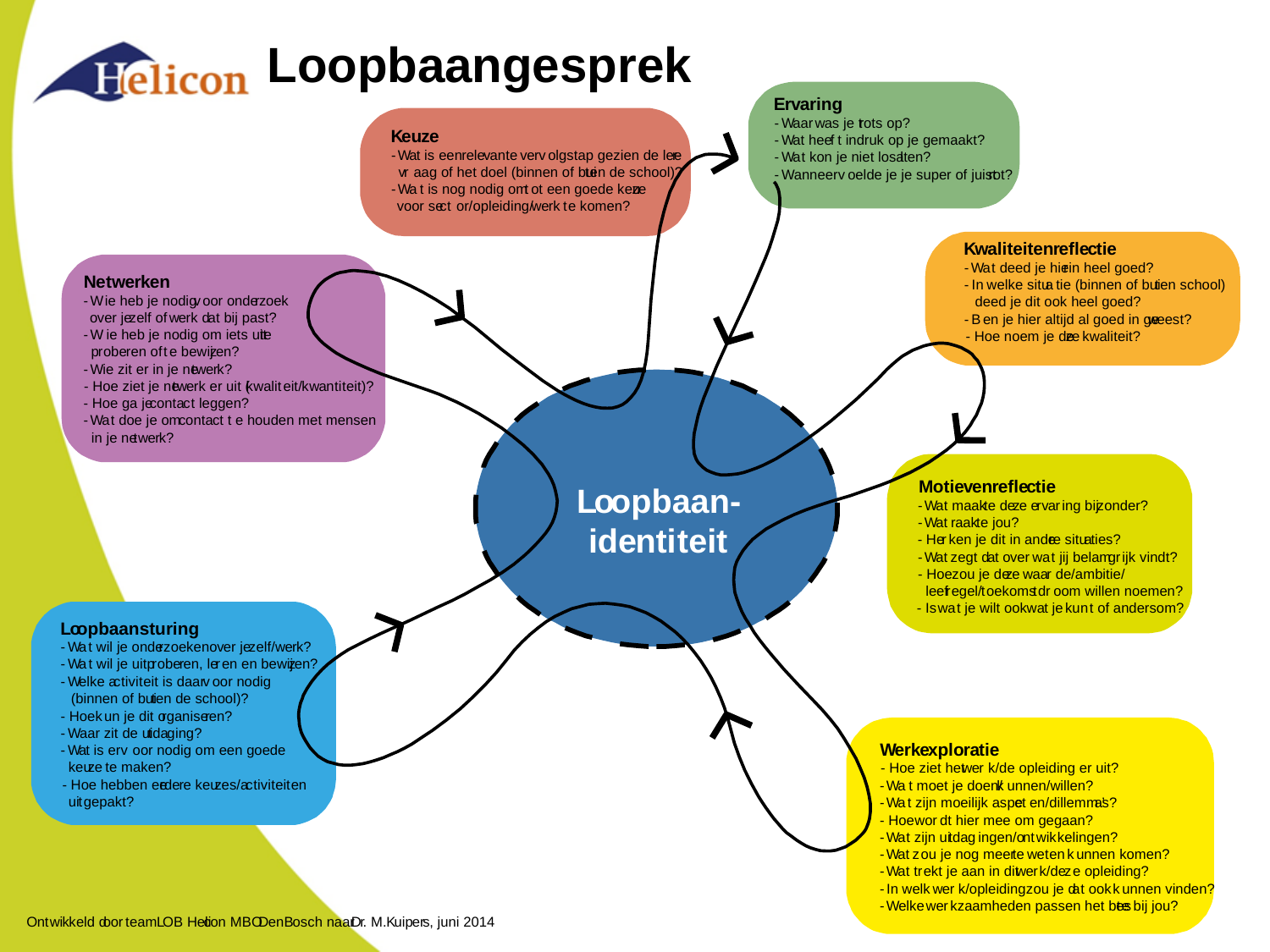

Loopbaangesprek

E
r
v
aring
-
W
aar
w
as je t
r
ots op?
-
W
a
t hee
f
t indruk op je gemaakt?
-
W
a
t kon je niet los l
a
t
en?
-
W
anneer
v
oelde je je super of juist
r
ot?

K
eu
z
e
-
W
a
t is een
r
ele
v
a
n
t
e
v
e
r
v
olgstap gezien de lee
r
-
  v
r
aag of het doel (binnen of bui
t
en de school)?
-
W
a
t is nog nodig om
t
ot een goede keu
z
e
v
oor se
c
t
or/opleiding/
w
e
r
k
t
e komen?

K
w
ali
t
ei
t
en
r
efle
c
tie
-
W
a
t deed je hie
r
in heel goed?
-
I
n
w
elke situ
a
tie (binnen of bui
t
en school)
  deed je dit ook heel goed?
-
B
en je hier altijd al goed in ge
w
eest?
- Hoe noem je de
z
e
k
w
ali
t
eit?

N
e
t
w
e
r
k
en
-
W
ie heb je nodig
v
oor onde
r
z
oek
o
v
er je
z
elf of
w
e
r
k d
a
t bij past?
-
W
ie heb je nodig om iets uit
t
e
  p
r
obe
r
en of
t
e bewij
z
en?
-
W
ie zit er in je ne
t
w
e
r
k?
- Hoe ziet je ne
t
w
e
r
k er uit (
k
w
ali
t
eit/
k
w
a
n
ti
t
eit)?
- Hoe ga je
c
o
n
ta
c
t leggen?
-
W
a
t doe je om
c
o
n
ta
c
t
t
e houden met mensen
  in je ne
t
w
e
r
k?

M
oti
e
v
en
r
efle
c
tie
-
W
a
t maak
t
e de
z
e e
r
v
a
r
ing bij
z
onder?
-
W
a
t
r
aak
t
e jou?
- He
r
ken je dit in ande
r
e situ
a
ties?
-
W
a
t
z
egt d
a
t
o
v
er
wa
t jij belam
g
r
ijk vindt?
e
w
aa
r
de/ambitie/
- Hoe
z
ou je de
z
  leef
r
egel/
t
oekoms
t
d
r
oom willen noemen?
- Is
wa
t je wilt ook
wa
t je
k
u
n
t of andersom?
L
o
opbaan-

ide
n
ti
t
eit

L
o
opbaansturing
-
W
a
t wil je onde
r
z
oeken
o
v
er je
z
elf/
w
e
r
k?
-
W
a
t wil je uitp
r
obe
r
en, le
r
en en bewij
z
en?
-
W
elke a
c
tivi
t
eit is daar
v
oor nodig
  (binnen of bui
t
en de school)?
- Hoe
k
un je dit o
r
ganise
r
en?
-
W
aar zit de ui
t
da
g
ing?
-
W
a
t is er
v
oor nodig om een goede
  keu
z
e
t
e maken?
- Hoe hebben ee
r
de
r
e keu
z
es/a
c
tivi
t
ei
t
en
  ui
t
gepakt?

W
e
r
k
e
xplo
r
a
tie
- Hoe ziet het
w
e
r
k/de opleiding er uit?
-
W
a
t moet je doen/
k
unnen/willen?
-
W
a
t zijn moeilijk aspe
c
t
en/dillemm
a
’
s?
- Hoe
w
o
r
dt hier mee om gegaan?
-
W
a
t zijn ui
t
da
g
ingen/o
n
t
wi
k
kelingen?
-
W
a
t
z
ou je nog meer
t
e
w
e
t
en
k
unnen komen?
-
W
a
t t
r
ekt je aan in dit
w
e
r
k/de
z
e opleiding?
-
I
n
w
elk
w
e
r
k/opleiding
z
ou je d
a
t ook
k
unnen vinden?
-
W
elke
w
e
r
kzaamheden passen het bes
t
e bij jou?
O
n
t
wi
k
k
eld d
o
or
t
eam
L
OB Heli
c
on MBO
D
en
B
osch naar
D
r
. M.
K
ui
p
er
s
, juni 2014